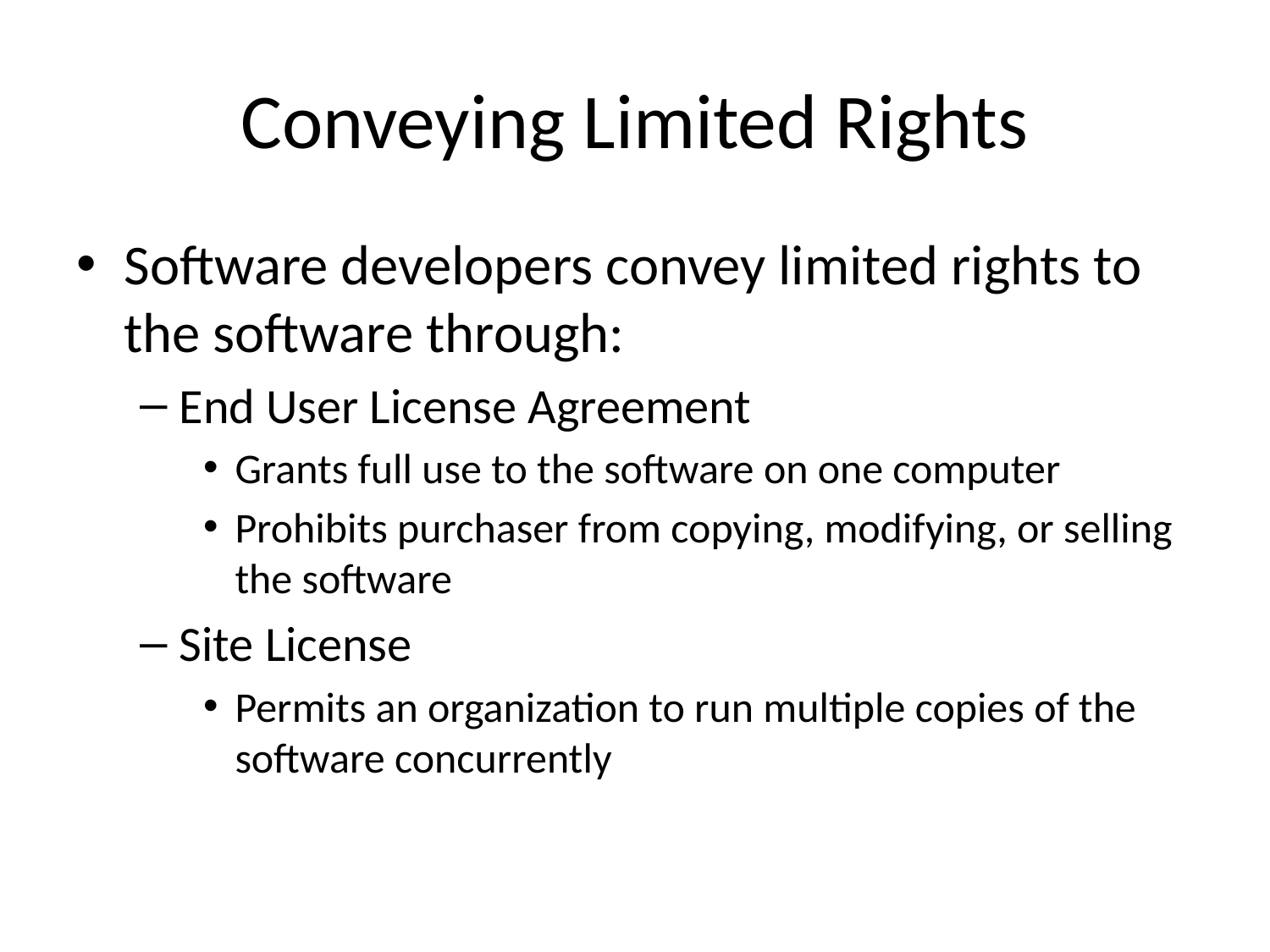

# Conveying Limited Rights
Software developers convey limited rights to the software through:
End User License Agreement
Grants full use to the software on one computer
Prohibits purchaser from copying, modifying, or selling the software
Site License
Permits an organization to run multiple copies of the software concurrently